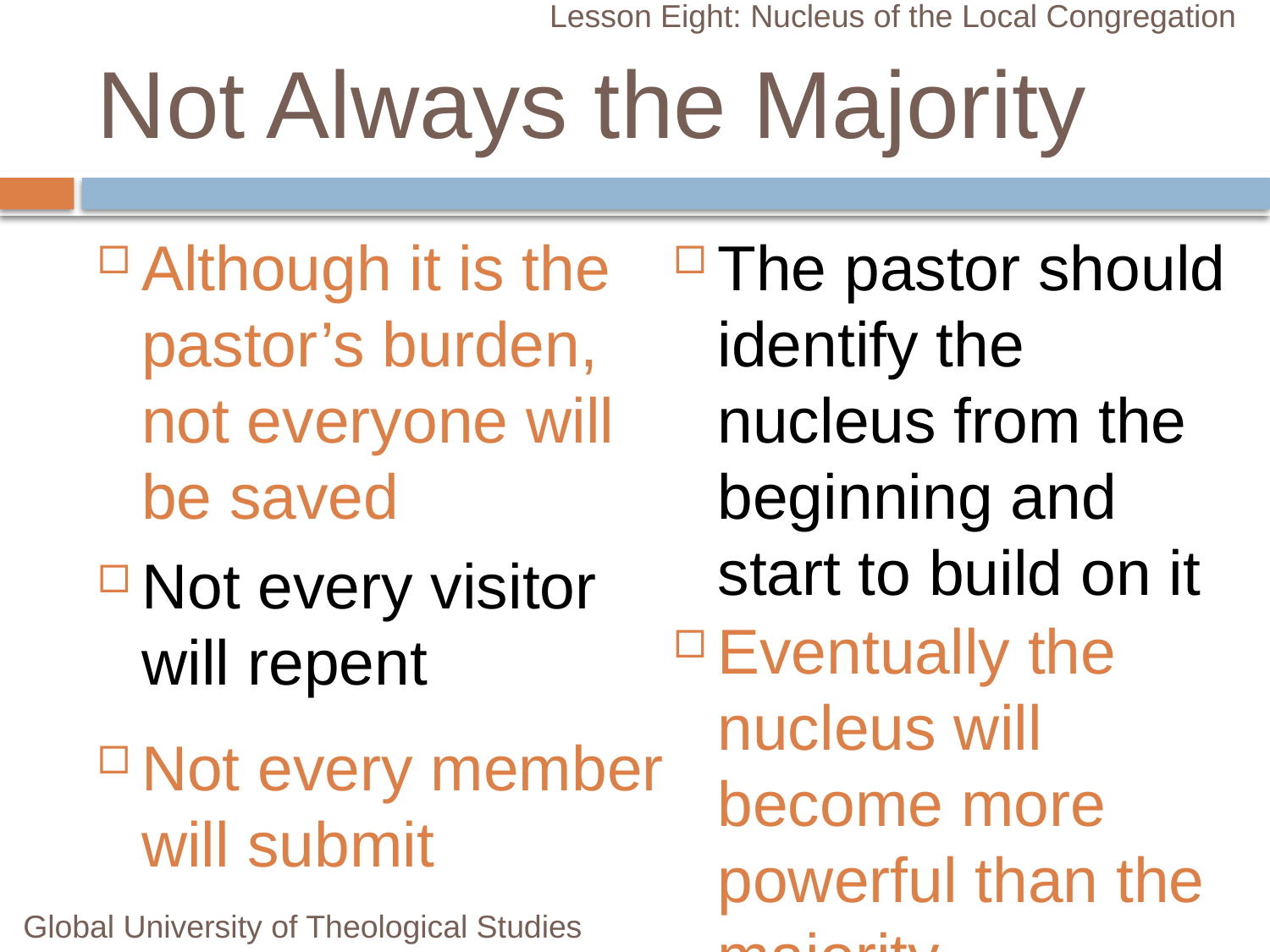

Lesson Eight: Nucleus of the Local Congregation
# Not Always the Majority
Although it is the pastor’s burden, not everyone will be saved
The pastor should identify the nucleus from the beginning and start to build on it
Not every visitor will repent
Eventually the nucleus will become more powerful than the majority
Not every member will submit
Global University of Theological Studies